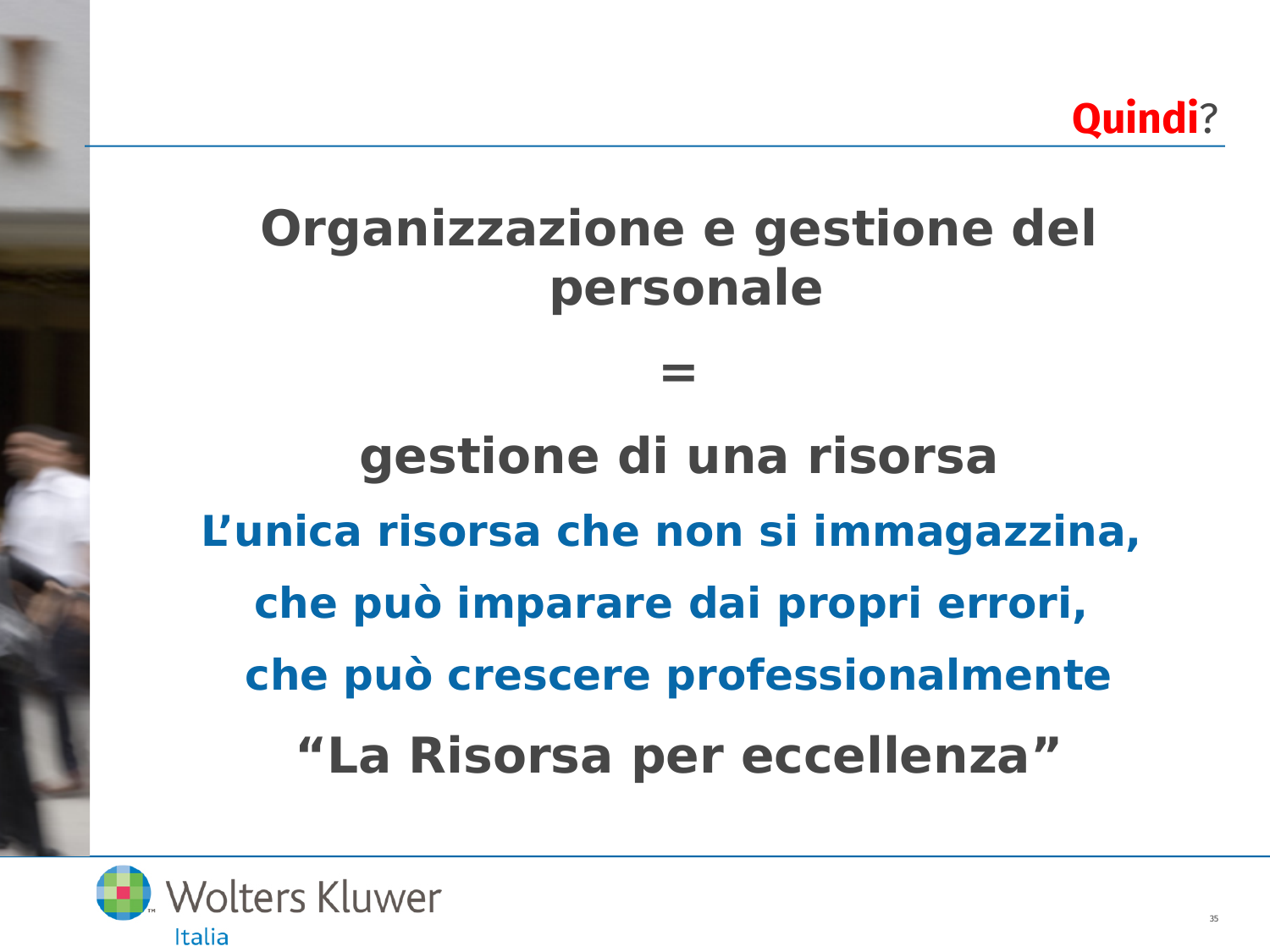

# Quindi?
Organizzazione e gestione del personale
=
gestione di una risorsa
L’unica risorsa che non si immagazzina,
che può imparare dai propri errori,
che può crescere professionalmente
“La Risorsa per eccellenza”
35